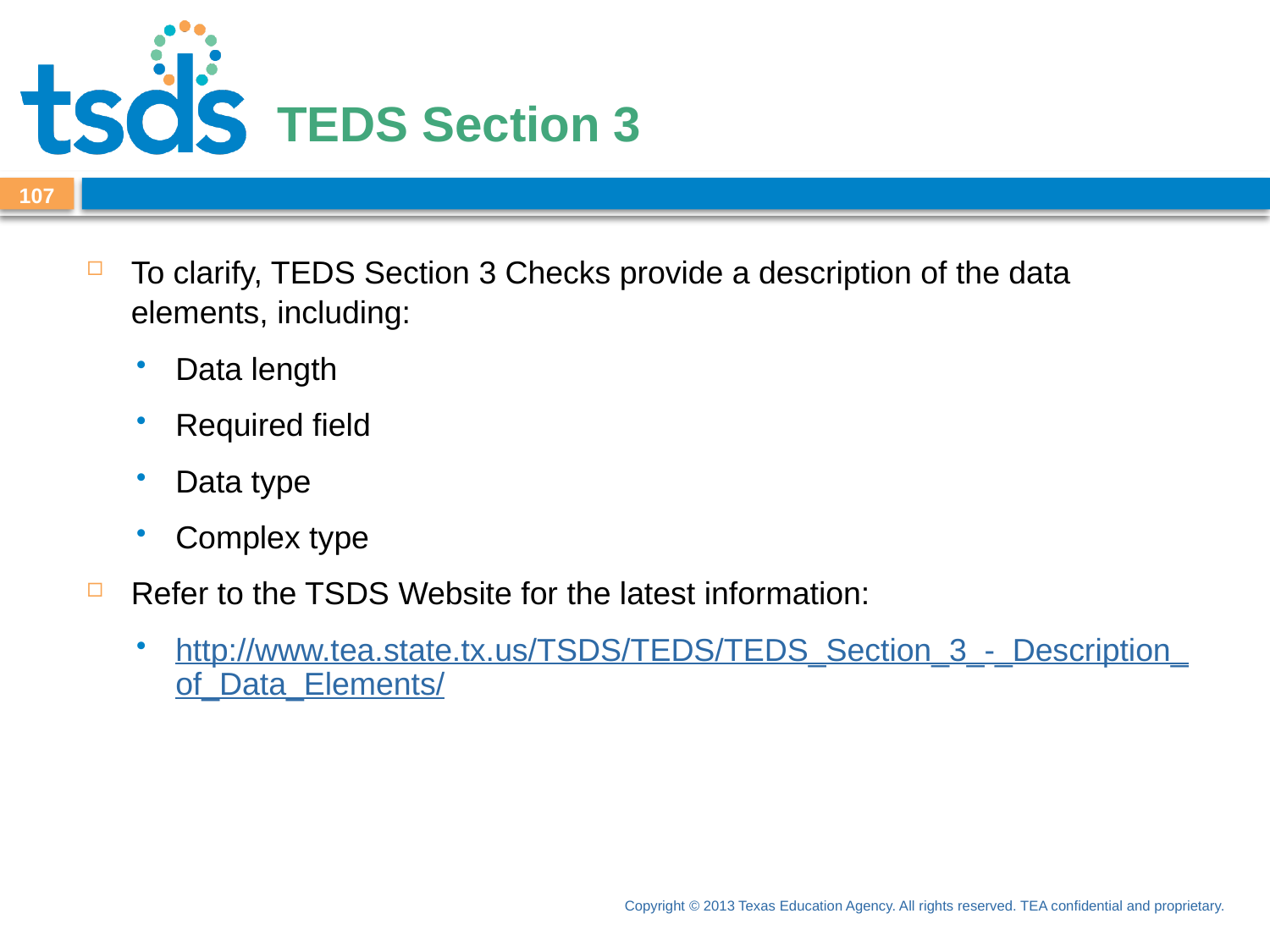

# TEDS Section 3
107
To clarify, TEDS Section 3 Checks provide a description of the data elements, including:
Data length
Required field
Data type
Complex type
Refer to the TSDS Website for the latest information:
http://www.tea.state.tx.us/TSDS/TEDS/TEDS_Section_3_-_Description_of_Data_Elements/